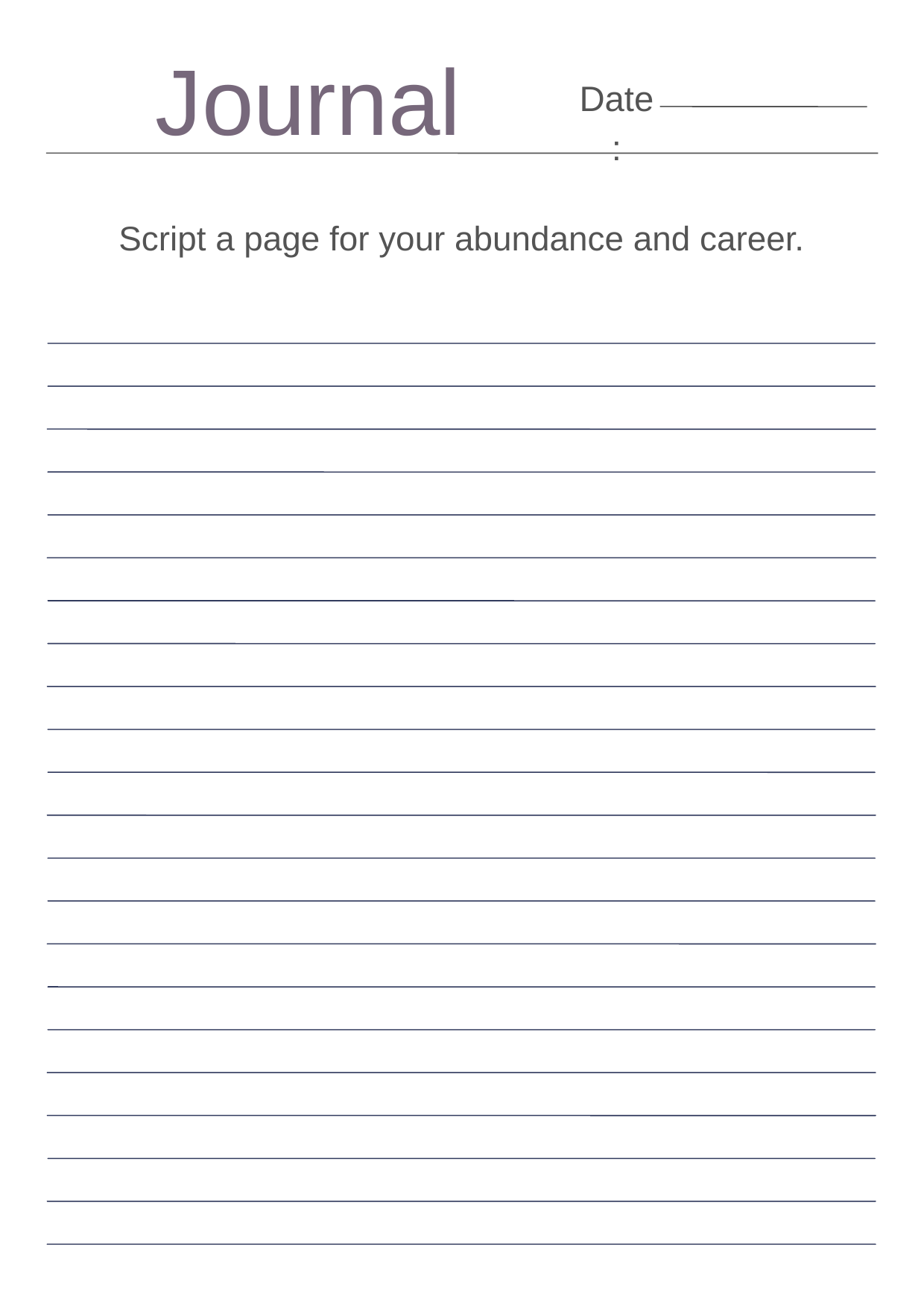

Journal
Date:

Script a page for your abundance and career.